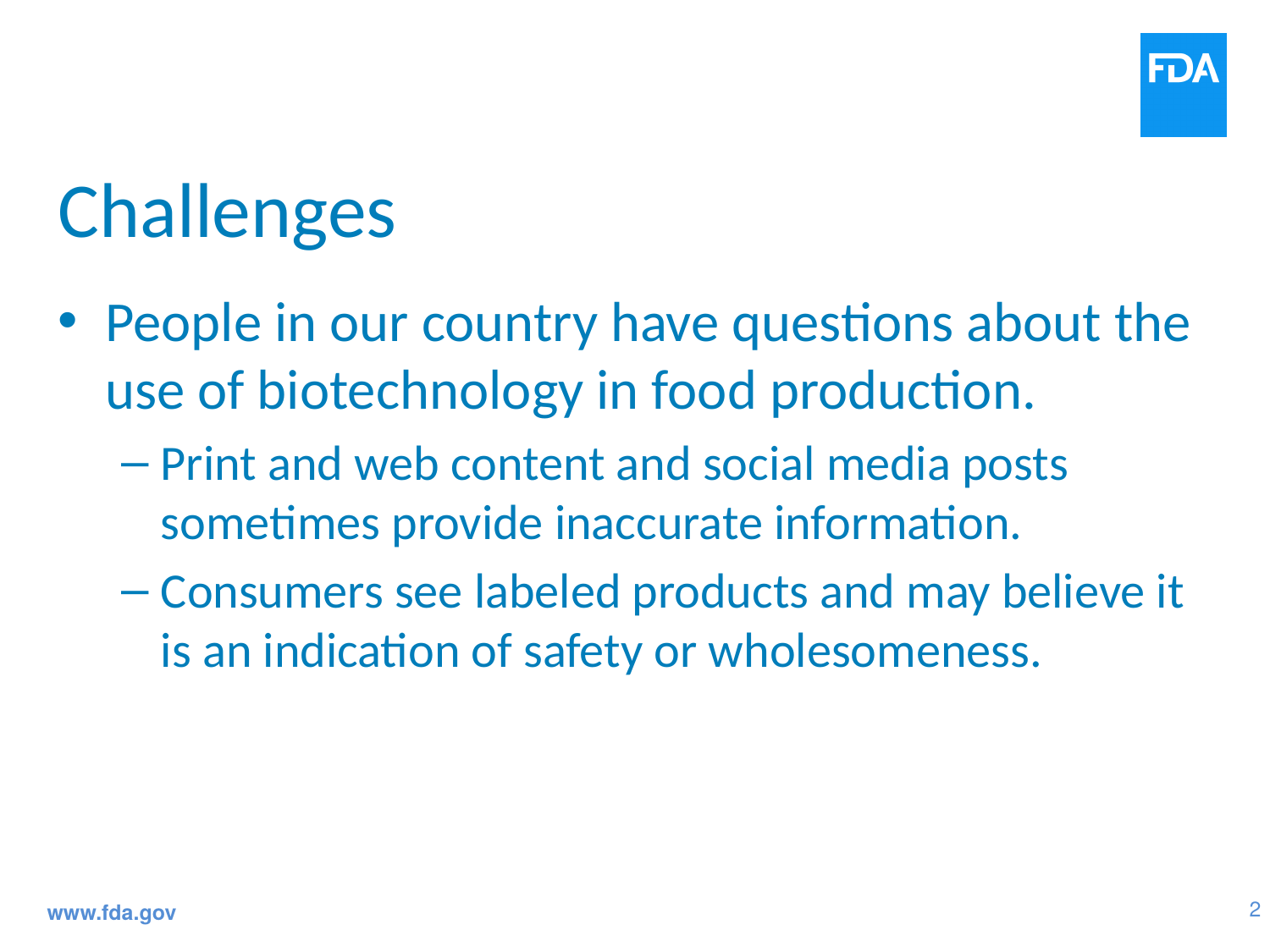

# Challenges
People in our country have questions about the use of biotechnology in food production.
Print and web content and social media posts sometimes provide inaccurate information.
Consumers see labeled products and may believe it is an indication of safety or wholesomeness.
www.fda.gov